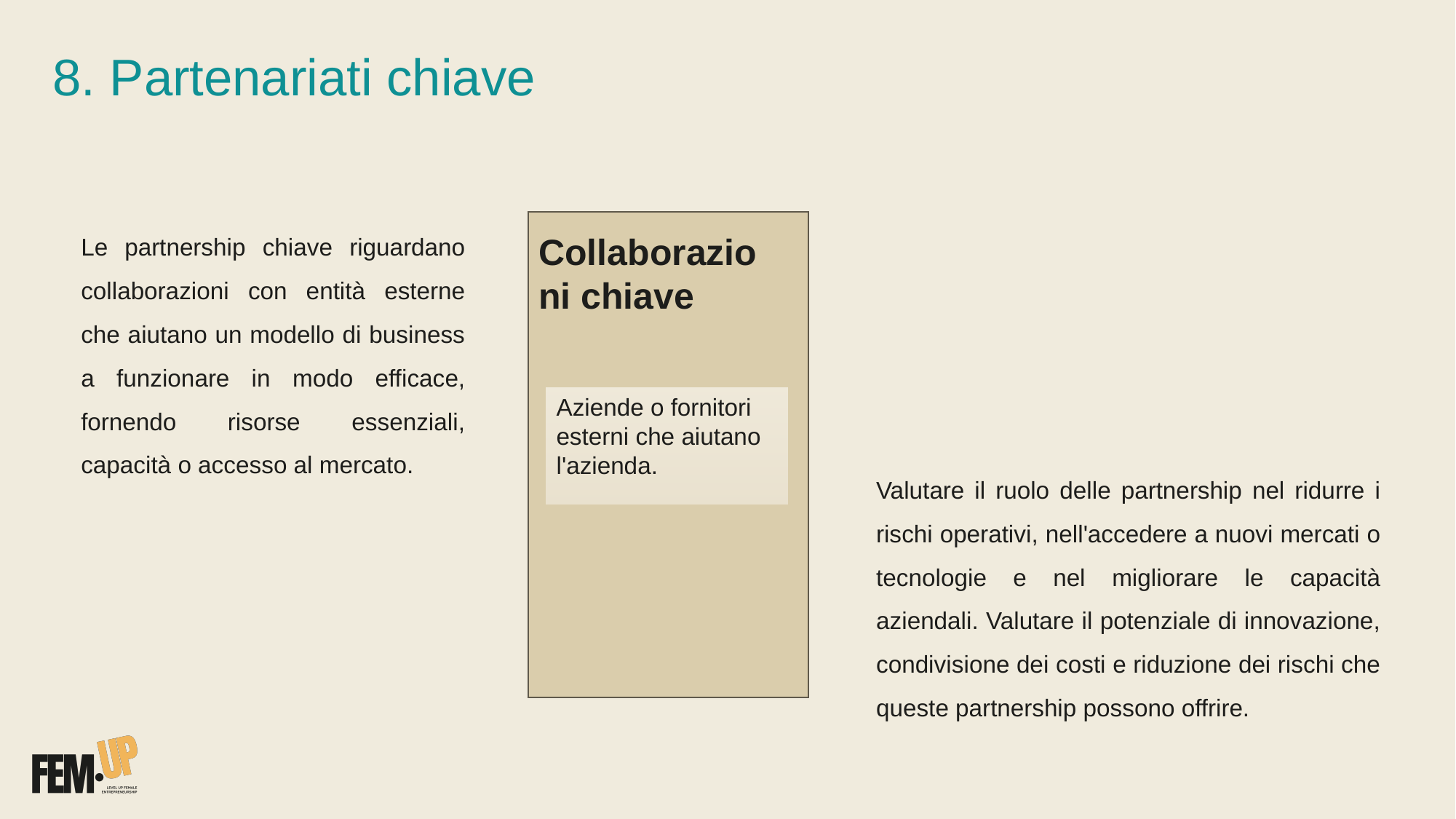

# 8. Partenariati chiave
Le partnership chiave riguardano collaborazioni con entità esterne che aiutano un modello di business a funzionare in modo efficace, fornendo risorse essenziali, capacità o accesso al mercato.

Aziende o fornitori esterni che aiutano l'azienda.

Collaborazioni chiave
Valutare il ruolo delle partnership nel ridurre i rischi operativi, nell'accedere a nuovi mercati o tecnologie e nel migliorare le capacità aziendali. Valutare il potenziale di innovazione, condivisione dei costi e riduzione dei rischi che queste partnership possono offrire.